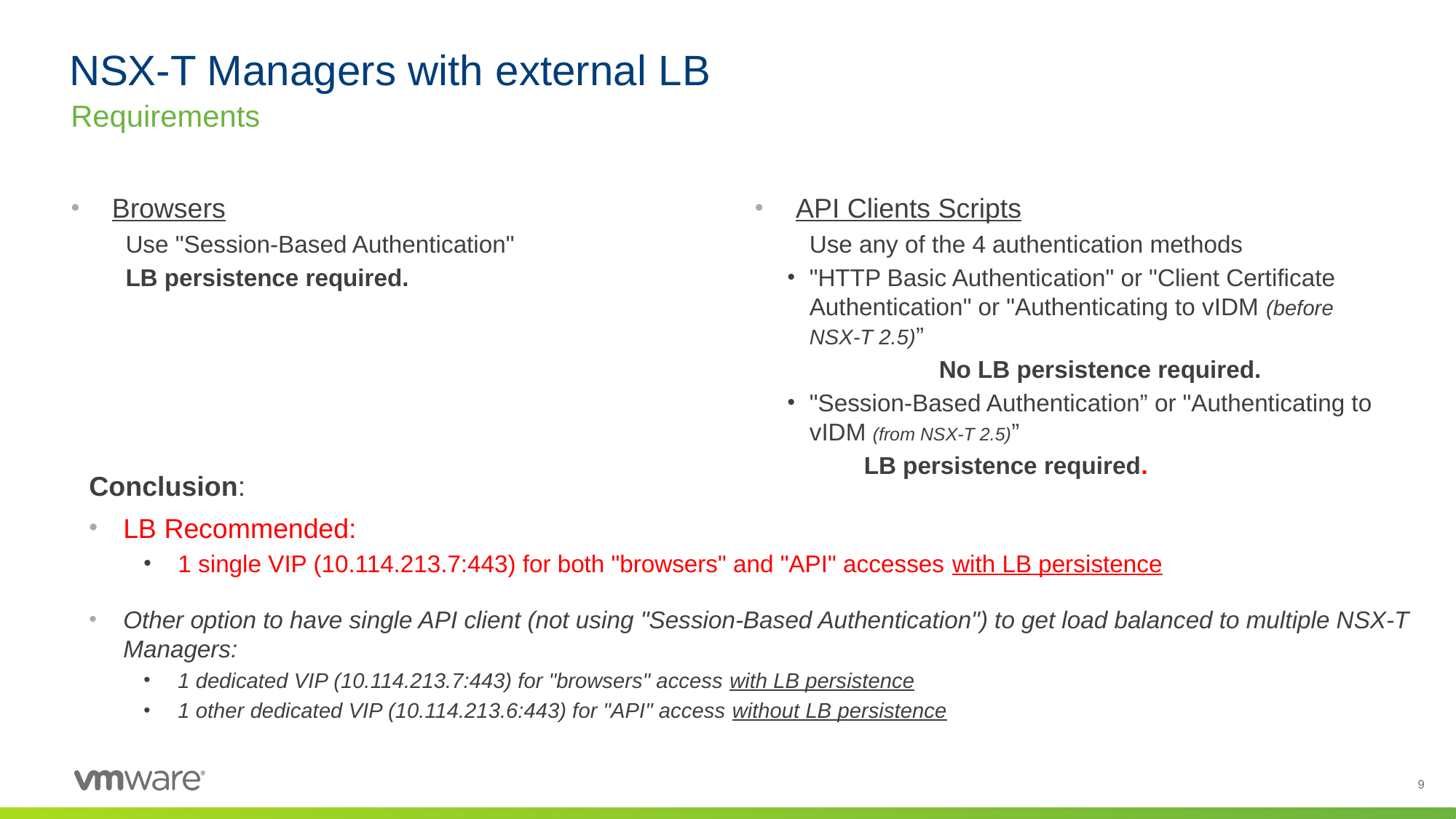

# NSX-T Managers with external LB
Requirements
Browsers
Use "Session-Based Authentication"
LB persistence required.

API Clients Scripts
Use any of the 4 authentication methods
"HTTP Basic Authentication" or "Client Certificate Authentication" or "Authenticating to vIDM (before NSX-T 2.5)”
	No LB persistence required.
"Session-Based Authentication” or "Authenticating to vIDM (from NSX-T 2.5)”
LB persistence required.

Conclusion:
LB Recommended:
1 single VIP (10.114.213.7:443) for both "browsers" and "API" accesses with LB persistence
Other option to have single API client (not using "Session-Based Authentication") to get load balanced to multiple NSX-T Managers:
1 dedicated VIP (10.114.213.7:443) for "browsers" access with LB persistence
1 other dedicated VIP (10.114.213.6:443) for "API" access without LB persistence